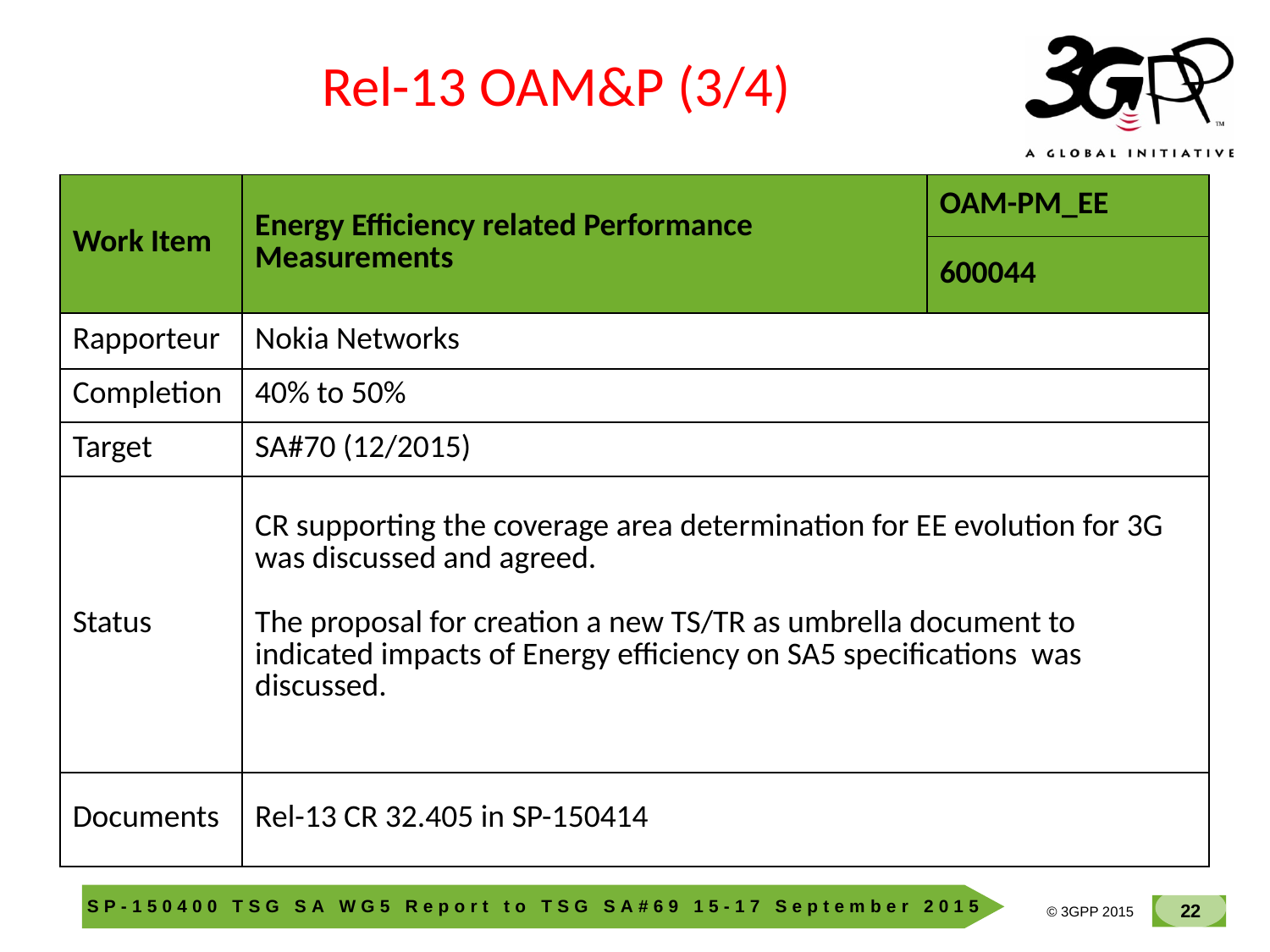

Rel-13 OAM&P (3/4)
| Work Item | Energy Efficiency related Performance Measurements | OAM-PM\_EE |
| --- | --- | --- |
|  |  | 600044 |
| Rapporteur | Nokia Networks |  |
| Completion | 40% to 50% |  |
| Target | SA#70 (12/2015) |  |
| Status | CR supporting the coverage area determination for EE evolution for 3G was discussed and agreed. The proposal for creation a new TS/TR as umbrella document to indicated impacts of Energy efficiency on SA5 specifications was discussed. |  |
| Documents | Rel-13 CR 32.405 in SP-150414 |  |